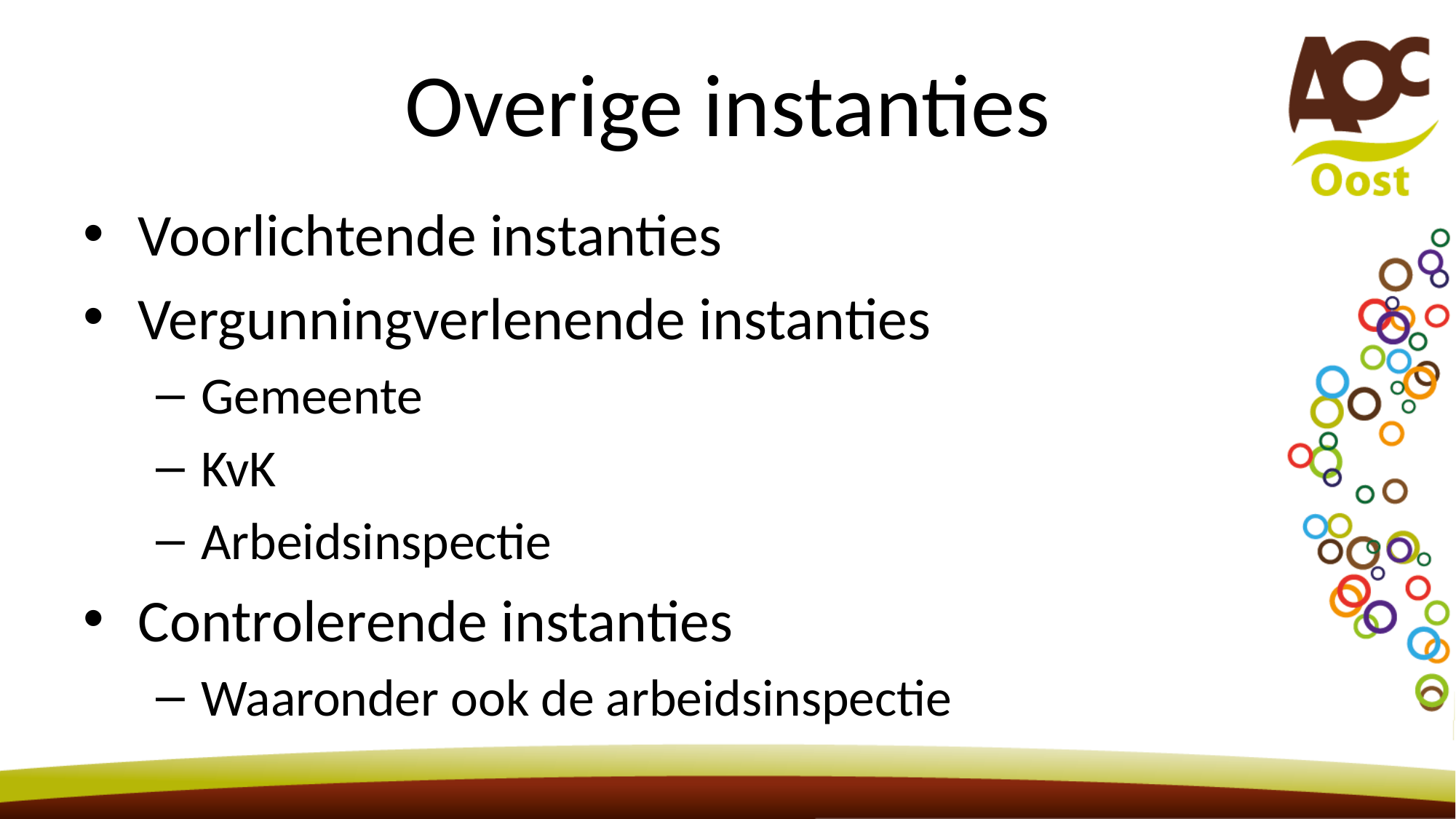

# Overige instanties
Voorlichtende instanties
Vergunningverlenende instanties
Gemeente
KvK
Arbeidsinspectie
Controlerende instanties
Waaronder ook de arbeidsinspectie